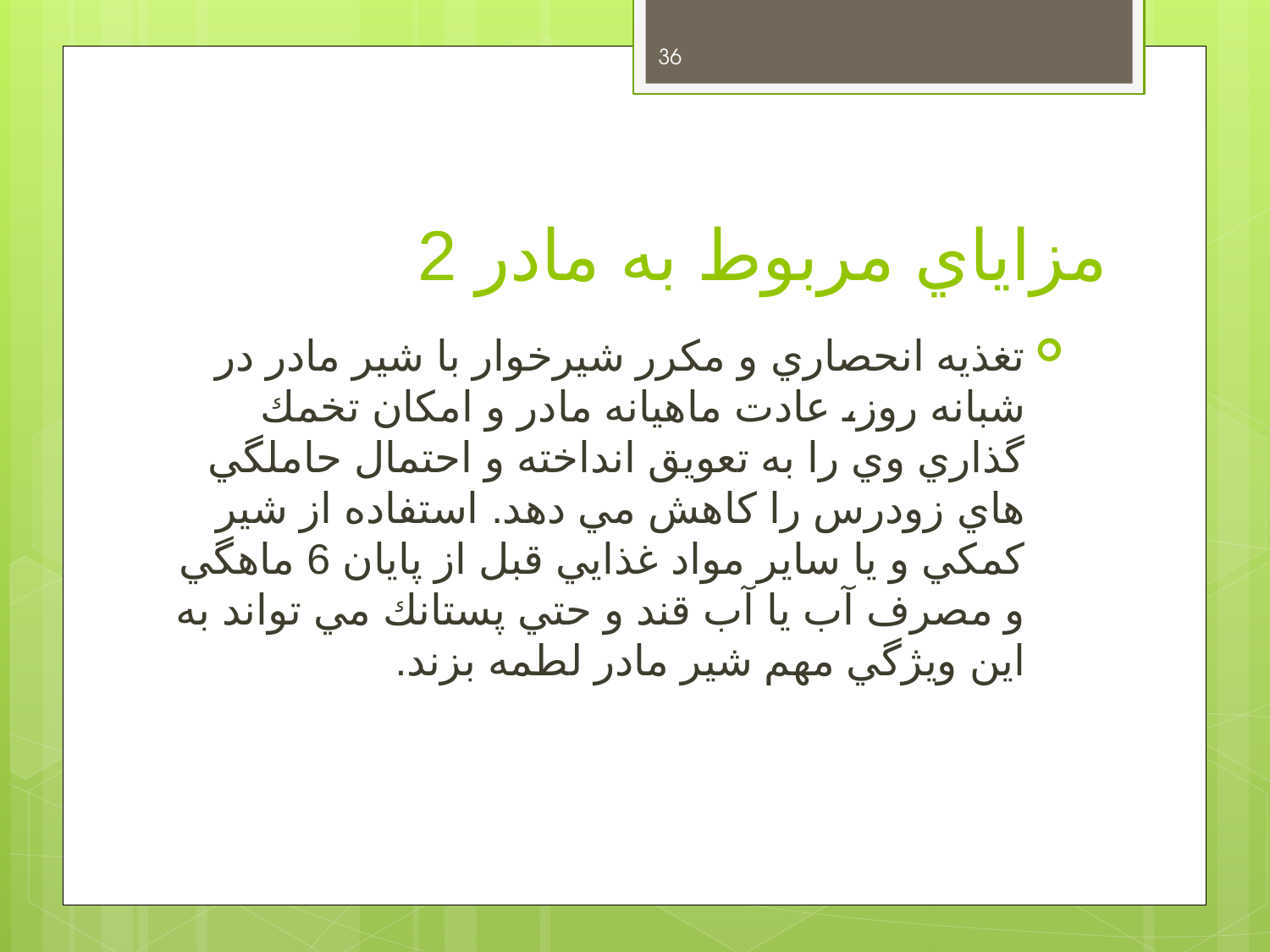

36
# مزاياي مربوط به مادر 2
تغذيه انحصاري و مكرر شيرخوار با شير مادر در شبانه روز، عادت ماهيانه مادر و امكان تخمك گذاري وي را به تعويق انداخته و احتمال حاملگي هاي زودرس را كاهش مي دهد. استفاده از شير كمكي و يا ساير مواد غذايي قبل از پايان 6 ماهگي و مصرف آب يا آب قند و حتي پستانك مي تواند به اين ويژگي مهم شير مادر لطمه بزند.